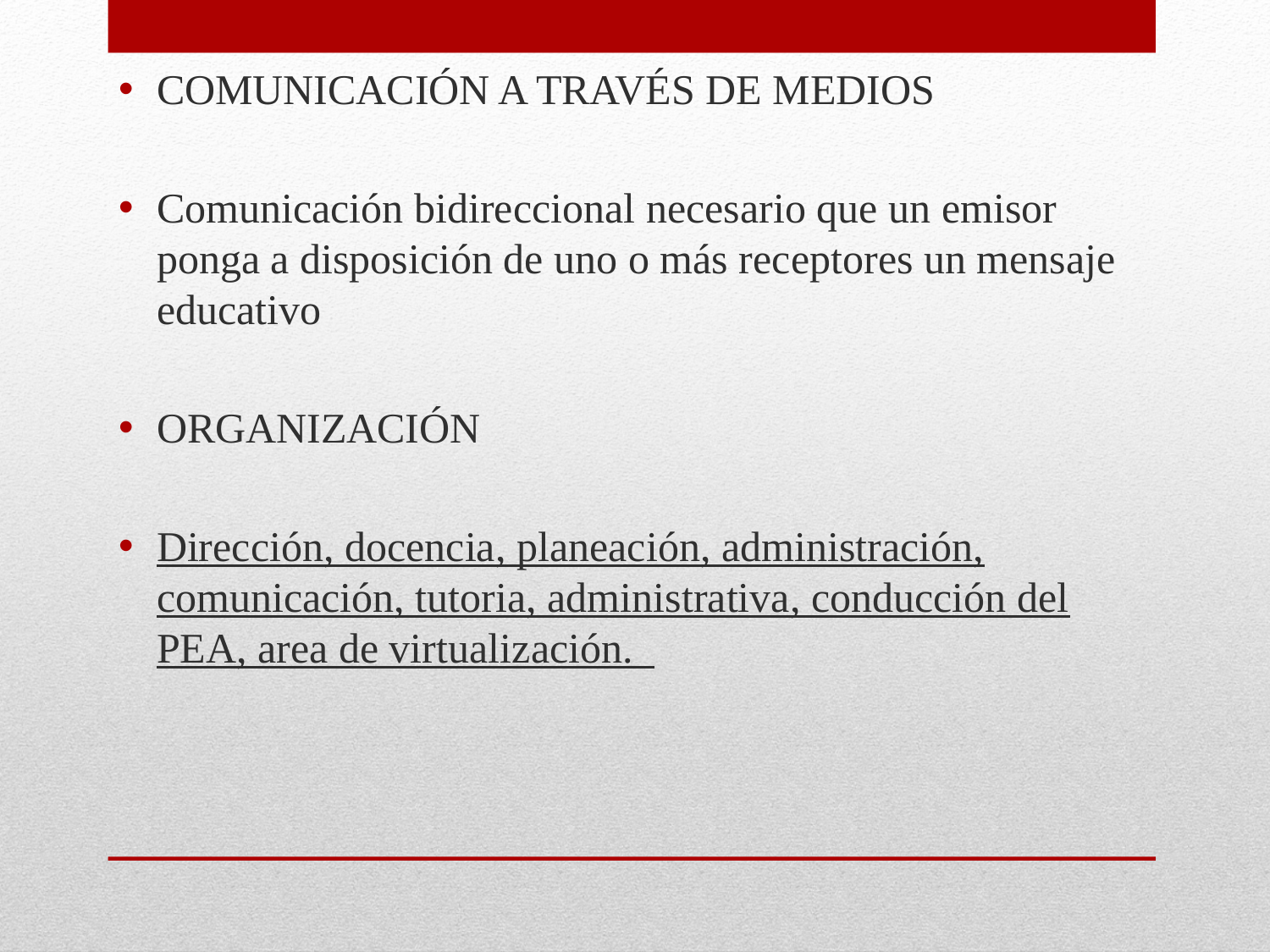

COMUNICACIÓN A TRAVÉS DE MEDIOS

Comunicación bidireccional necesario que un emisor ponga a disposición de uno o más receptores un mensaje educativo

ORGANIZACIÓN

Dirección, docencia, planeación, administración, comunicación, tutoria, administrativa, conducción del PEA, area de virtualización.